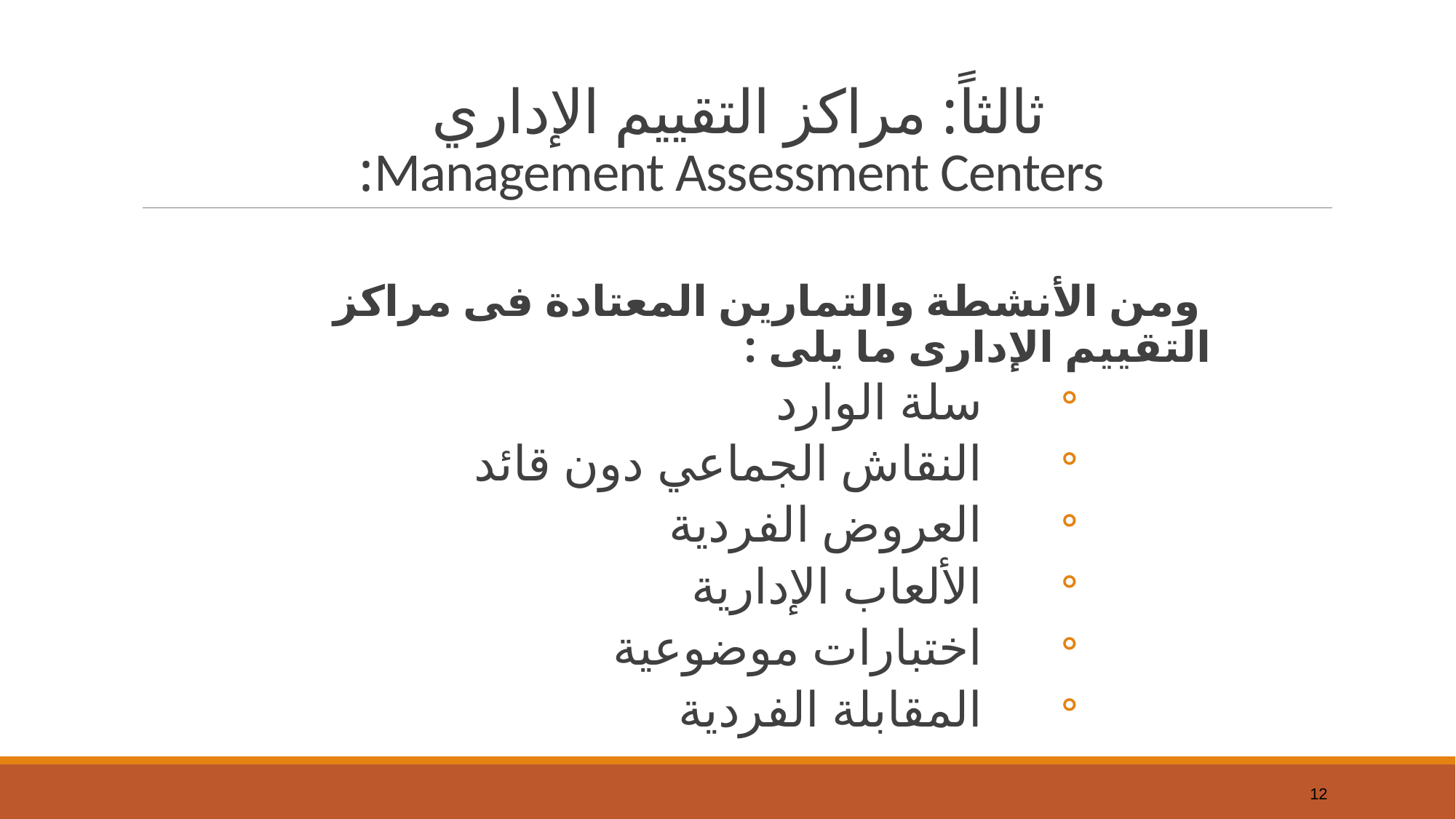

# ثالثاً: مراكز التقييم الإداري Management Assessment Centers:
 ومن الأنشطة والتمارين المعتادة فى مراكز التقييم الإدارى ما يلى :
سلة الوارد
النقاش الجماعي دون قائد
العروض الفردية
الألعاب الإدارية
اختبارات موضوعية
المقابلة الفردية
12